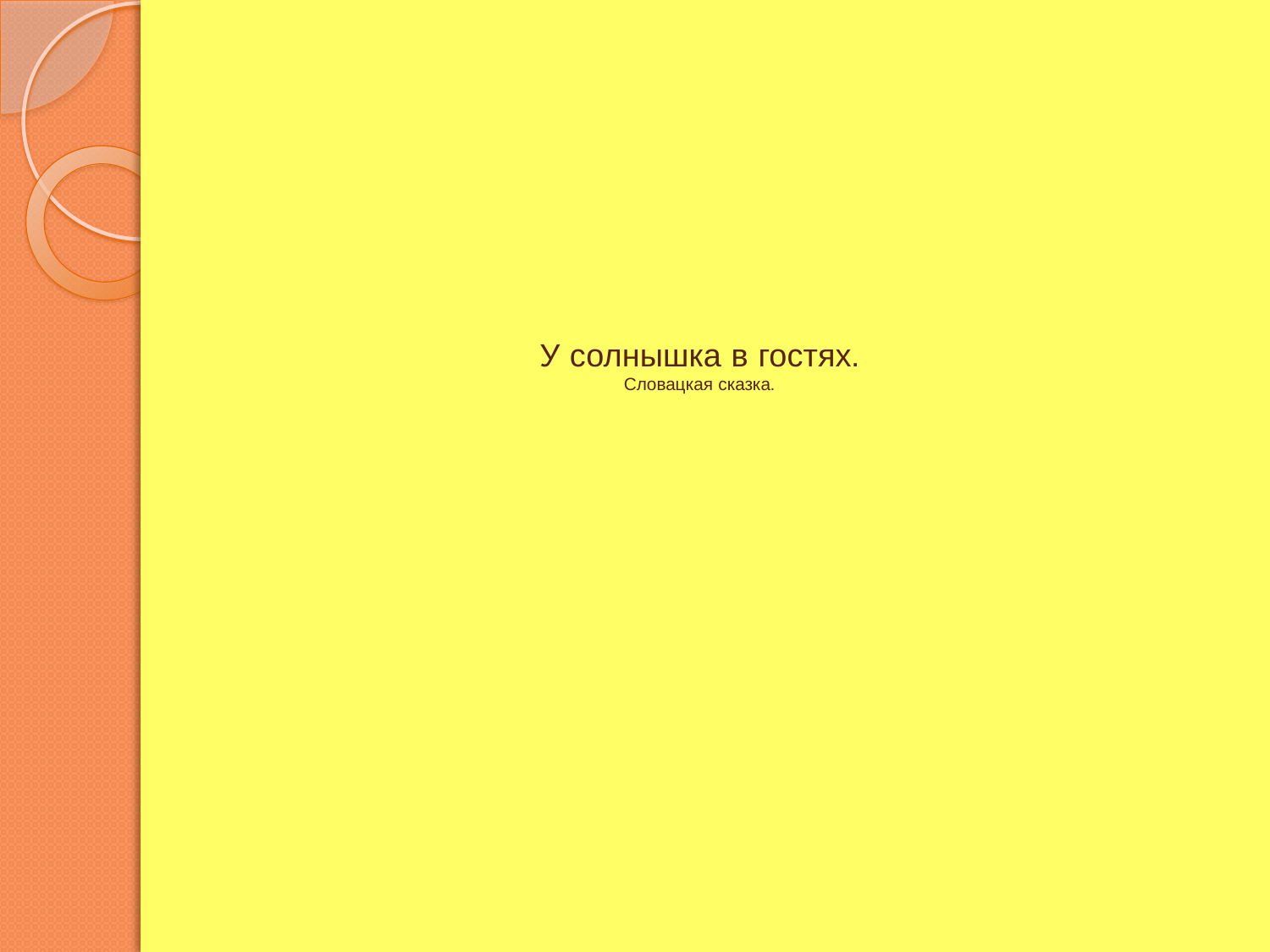

# У солнышка в гостях. Словацкая сказка.